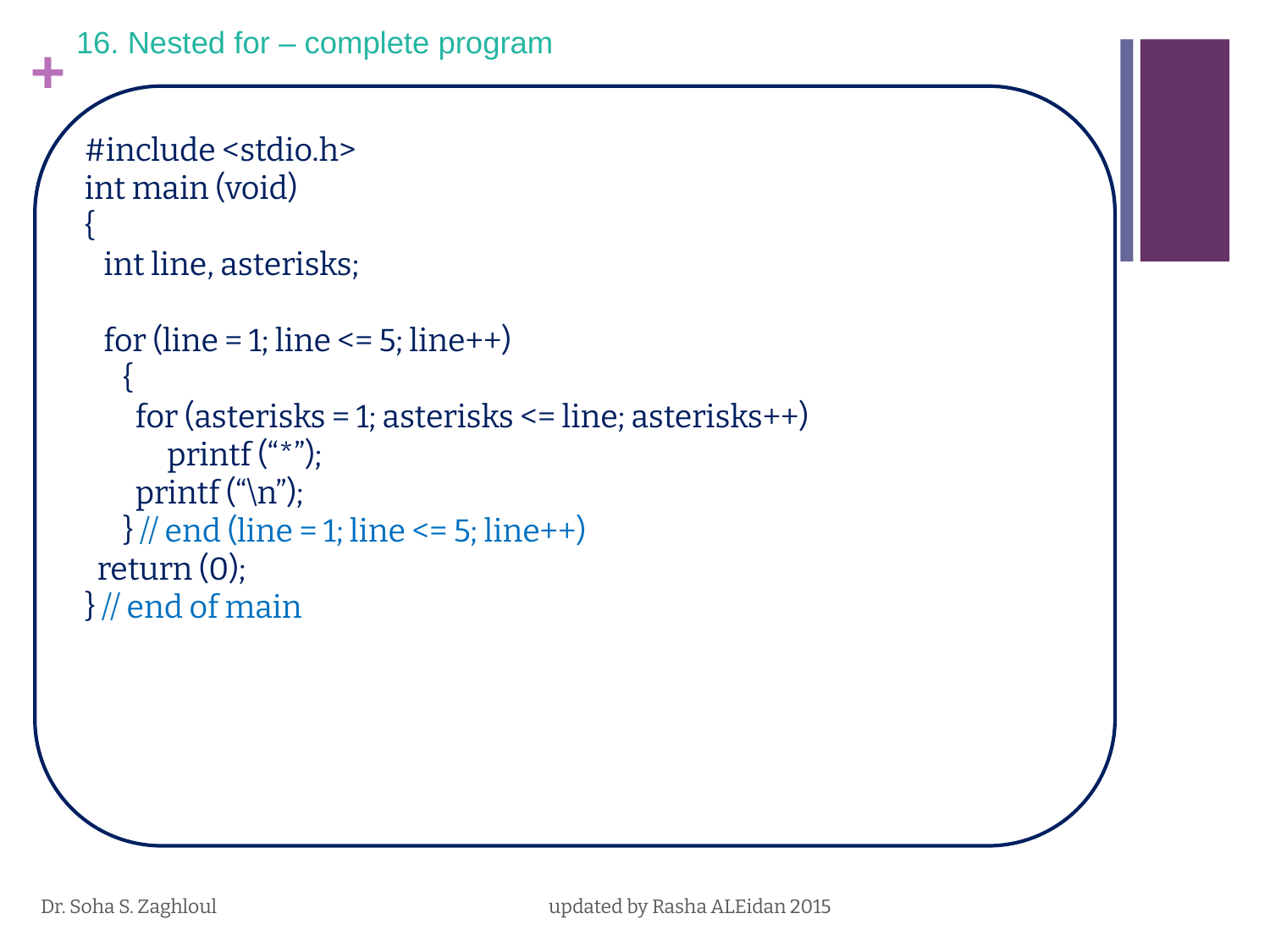

# 16. Nested for – complete program
#include <stdio.h>
int main (void)
{
   int line, asterisks;

   for (line = 1; line <= 5; line++)
      {
        for (asterisks = 1; asterisks <= line; asterisks++)
             printf (“*”);
        printf (“\n”);
      } // end (line = 1; line <= 5; line++)
  return (0);
} // end of main
Dr. Soha S. Zaghloul			updated by Rasha ALEidan 2015